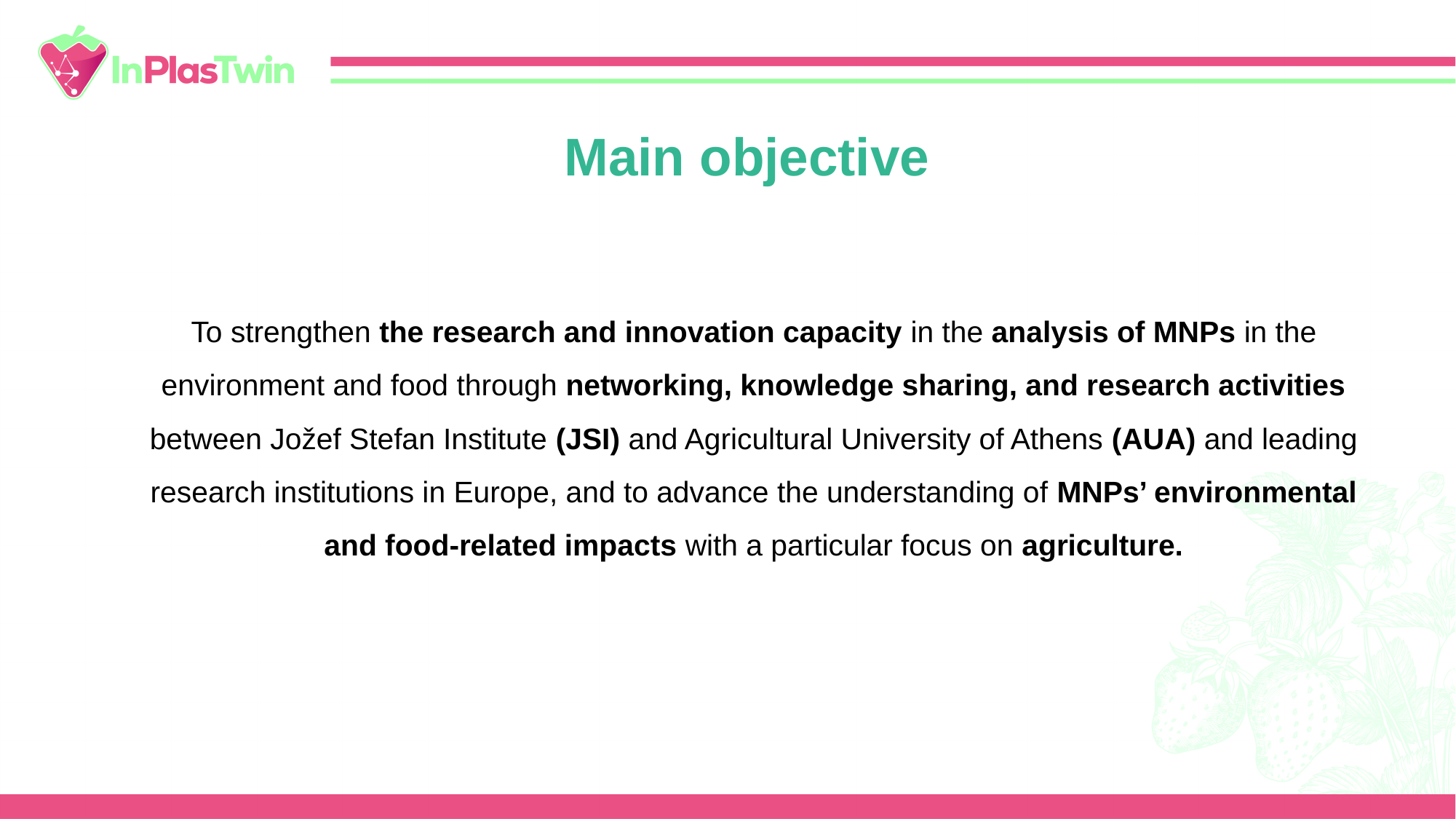

# Main objective
To strengthen the research and innovation capacity in the analysis of MNPs in the environment and food through networking, knowledge sharing, and research activities between Jožef Stefan Institute (JSI) and Agricultural University of Athens (AUA) and leading research institutions in Europe, and to advance the understanding of MNPs’ environmental and food-related impacts with a particular focus on agriculture.